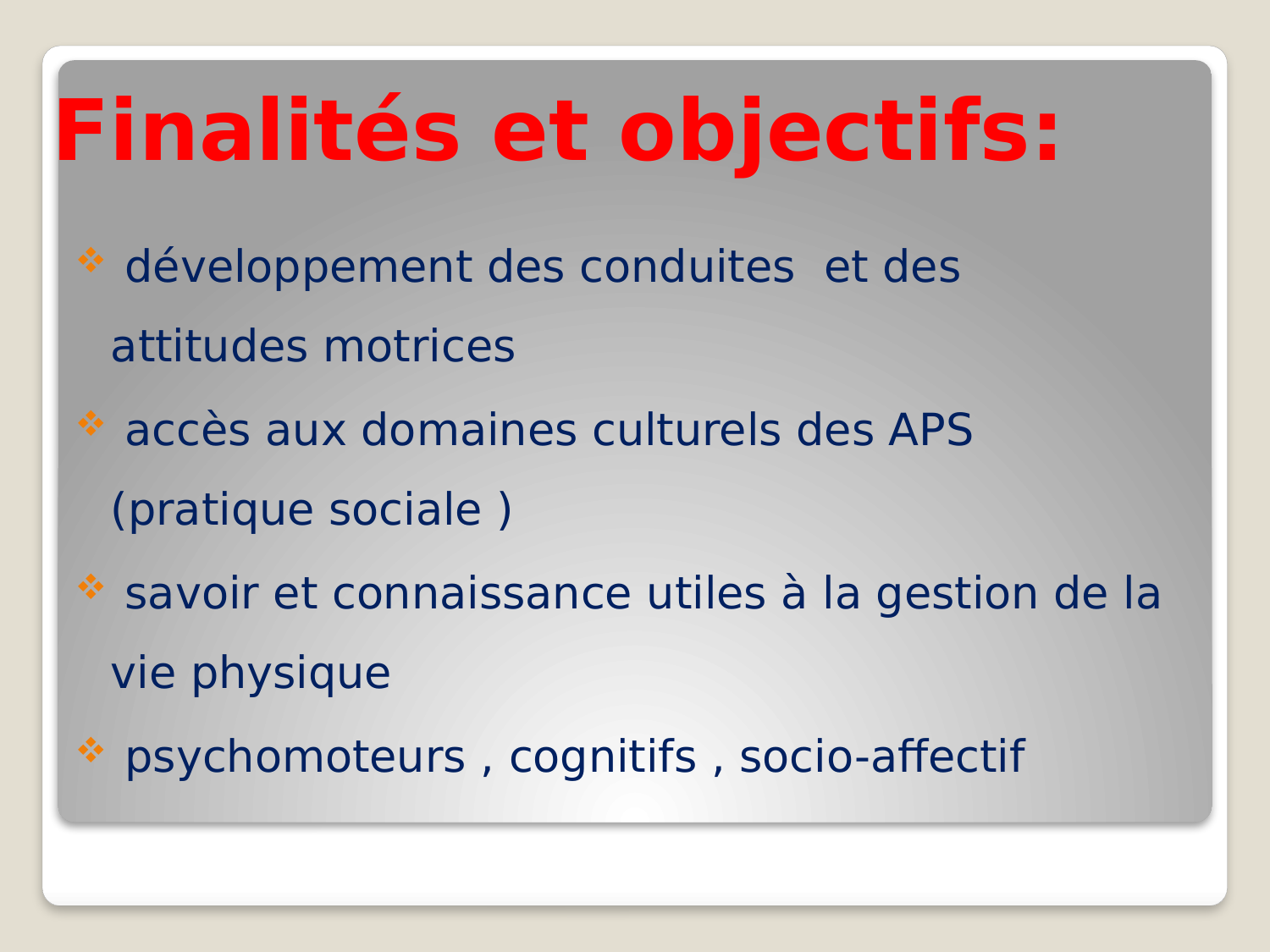

# Finalités et objectifs:
 développement des conduites  et des attitudes motrices
 accès aux domaines culturels des APS (pratique sociale )
 savoir et connaissance utiles à la gestion de la vie physique
 psychomoteurs , cognitifs , socio-affectif